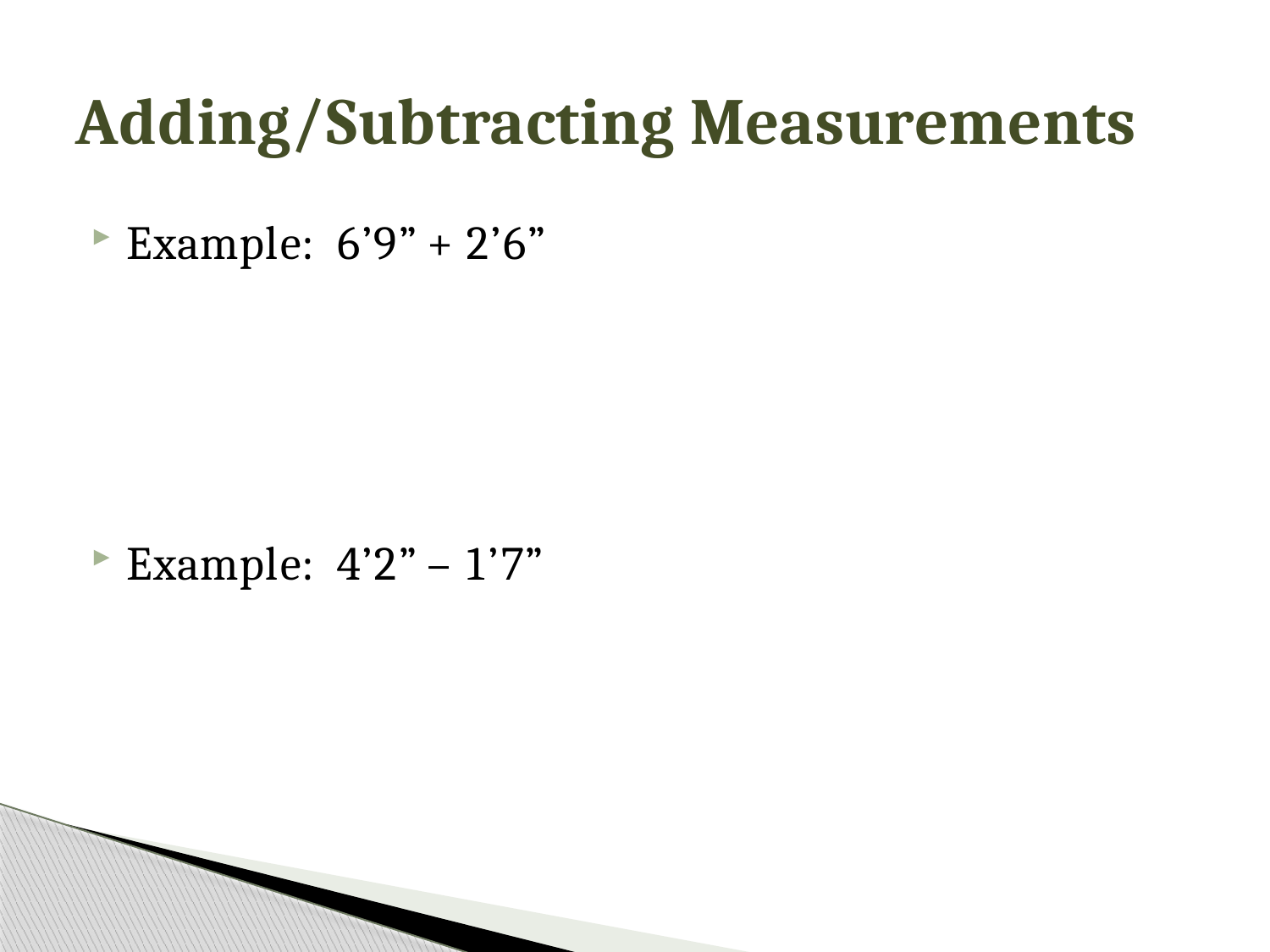

# Adding/Subtracting Measurements
Example:  6’9” + 2’6”

Example:  4’2” – 1’7”